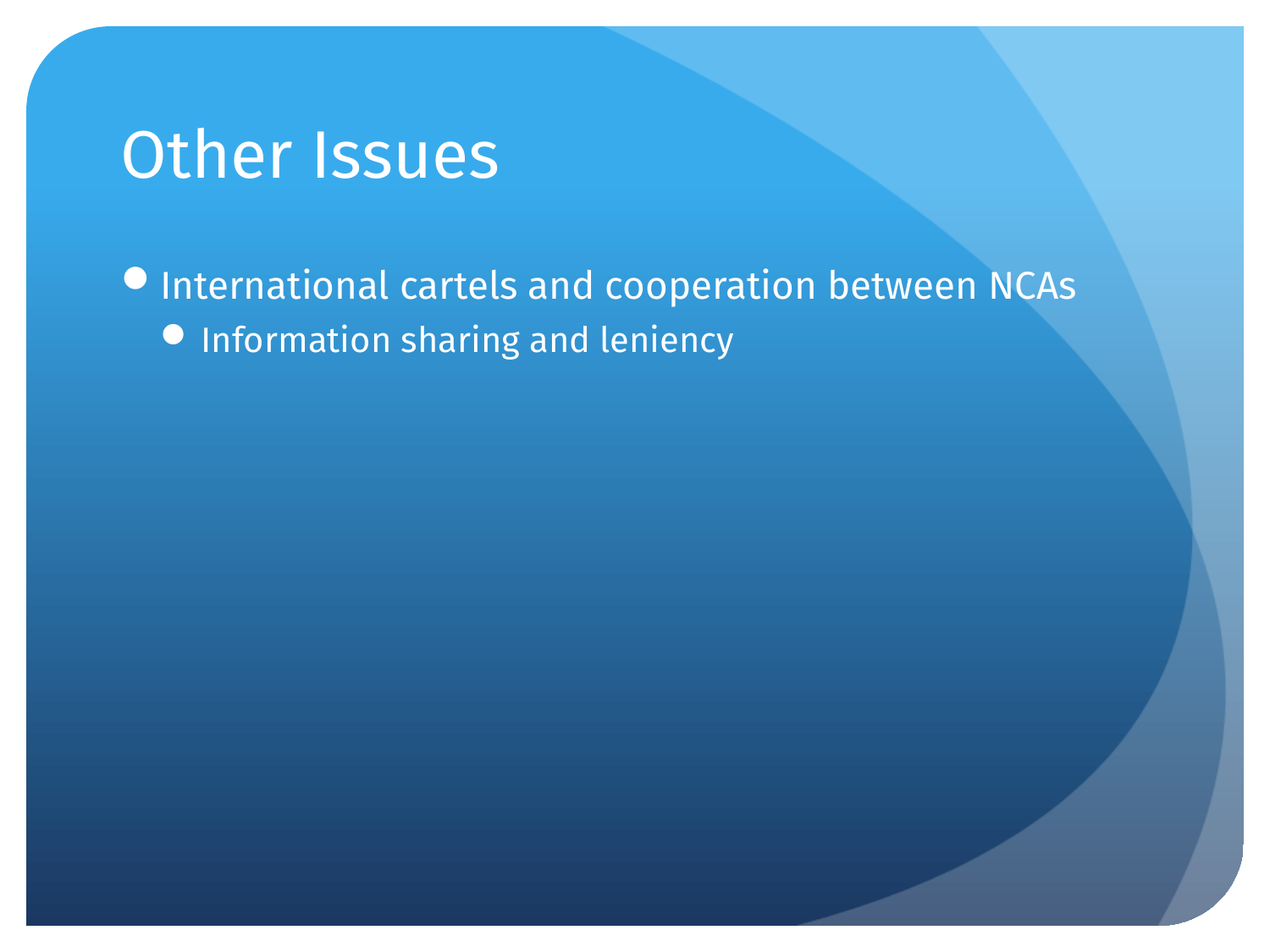

# Other Issues
International cartels and cooperation between NCAs
Information sharing and leniency